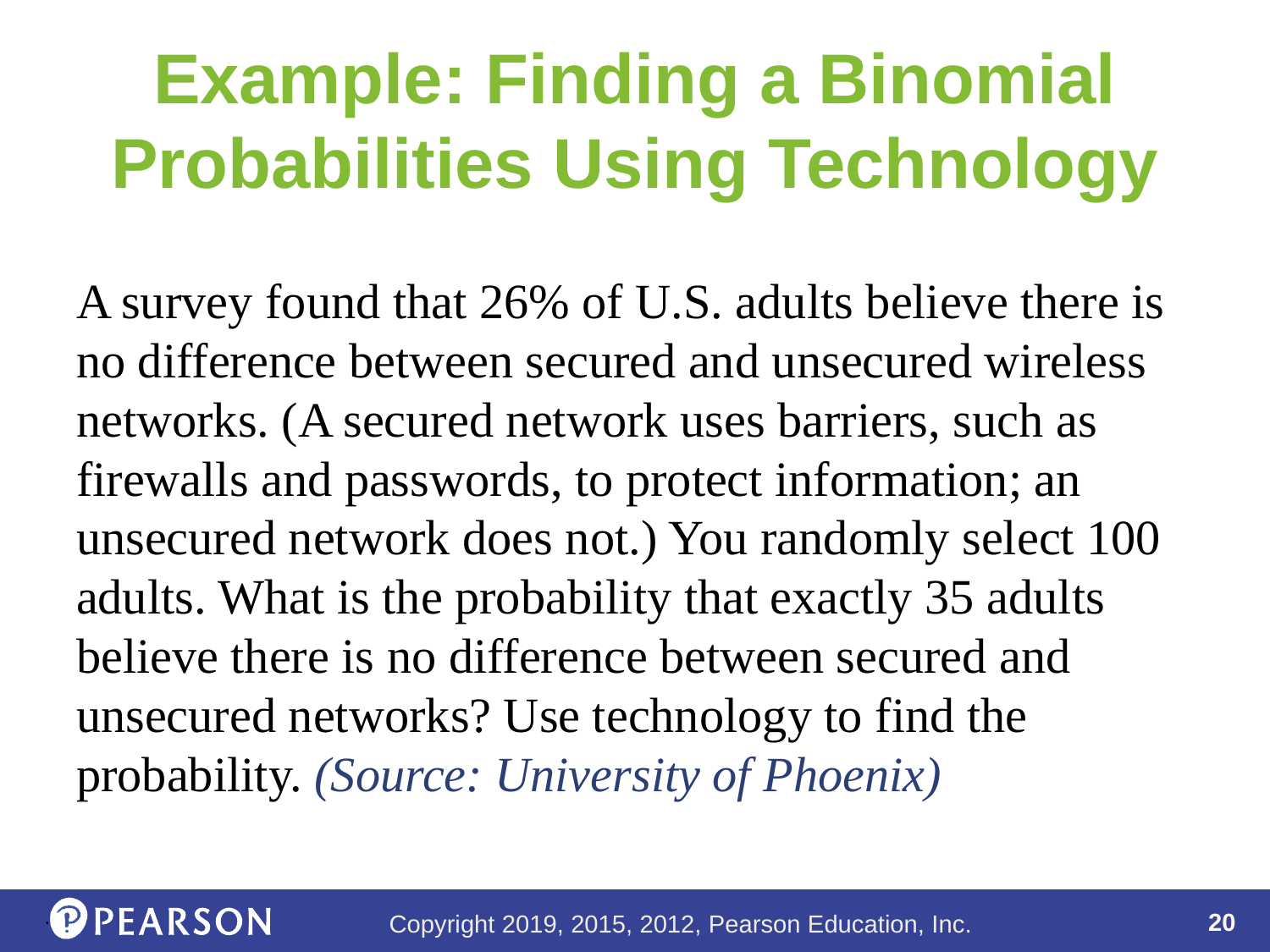

# Example: Finding a Binomial Probabilities Using Technology
A survey found that 26% of U.S. adults believe there is no difference between secured and unsecured wireless networks. (A secured network uses barriers, such as firewalls and passwords, to protect information; an unsecured network does not.) You randomly select 100 adults. What is the probability that exactly 35 adults believe there is no difference between secured and unsecured networks? Use technology to find the probability. (Source: University of Phoenix)
.